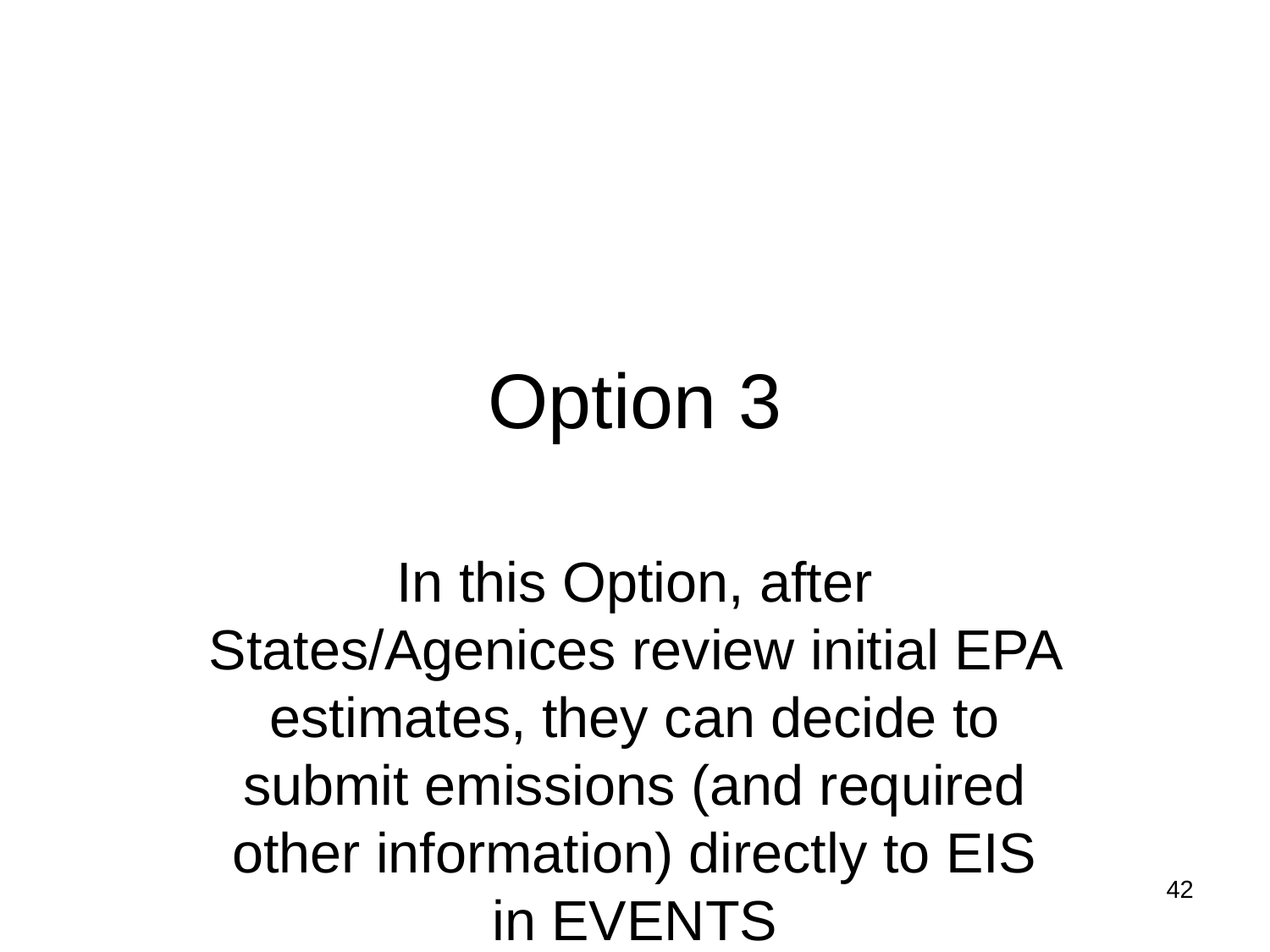

# Option 3
In this Option, after States/Agenices review initial EPA estimates, they can decide to submit emissions (and required other information) directly to EIS in EVENTS
42